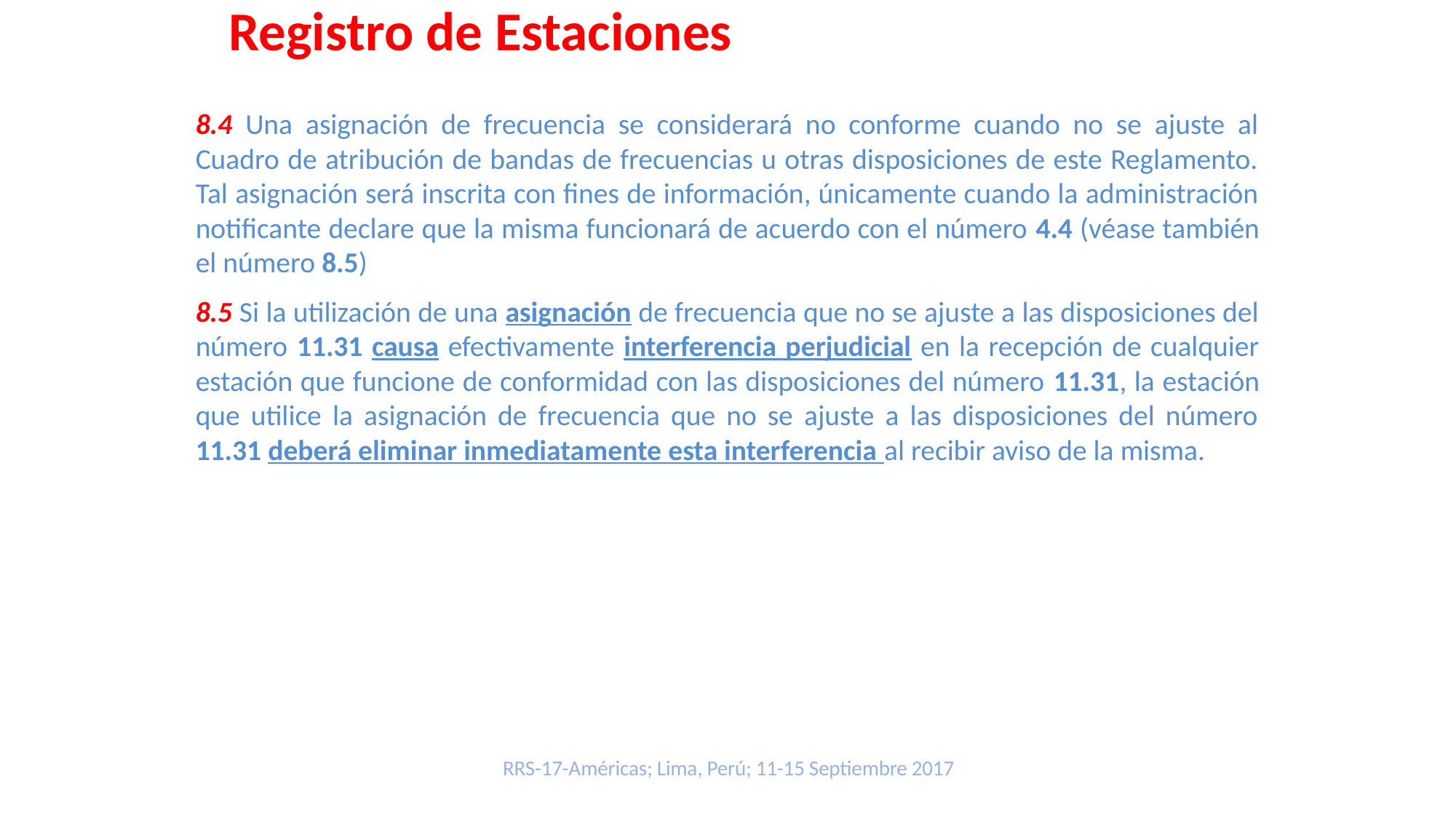

Registro de Estaciones
8.4 Una asignación de frecuencia se considerará no conforme cuando no se ajuste al Cuadro de atribución de bandas de frecuencias u otras disposiciones de este Reglamento. Tal asignación será inscrita con fines de información, únicamente cuando la administración notificante declare que la misma funcionará de acuerdo con el número 4.4 (véase también el número 8.5)

8.5 Si la utilización de una asignación de frecuencia que no se ajuste a las disposiciones del número 11.31 causa efectivamente interferencia perjudicial en la recepción de cualquier estación que funcione de conformidad con las disposiciones del número 11.31, la estación que utilice la asignación de frecuencia que no se ajuste a las disposiciones del número 11.31 deberá eliminar inmediatamente esta interferencia al recibir aviso de la misma.

RRS-17-Américas; Lima, Perú; 11-15 Septiembre 2017